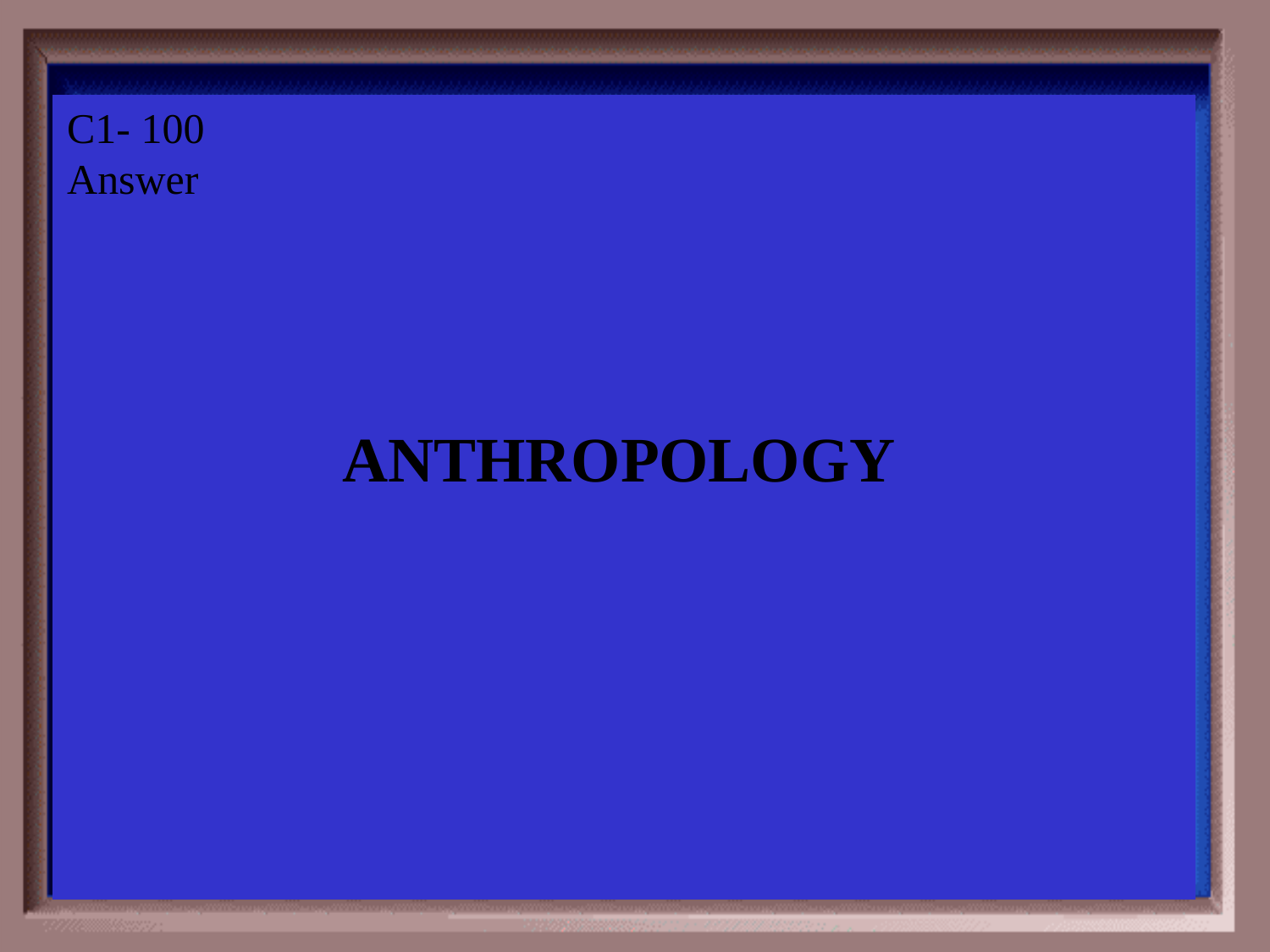

Category #1 $100 Question

C1- 100
Answer

Anthropology